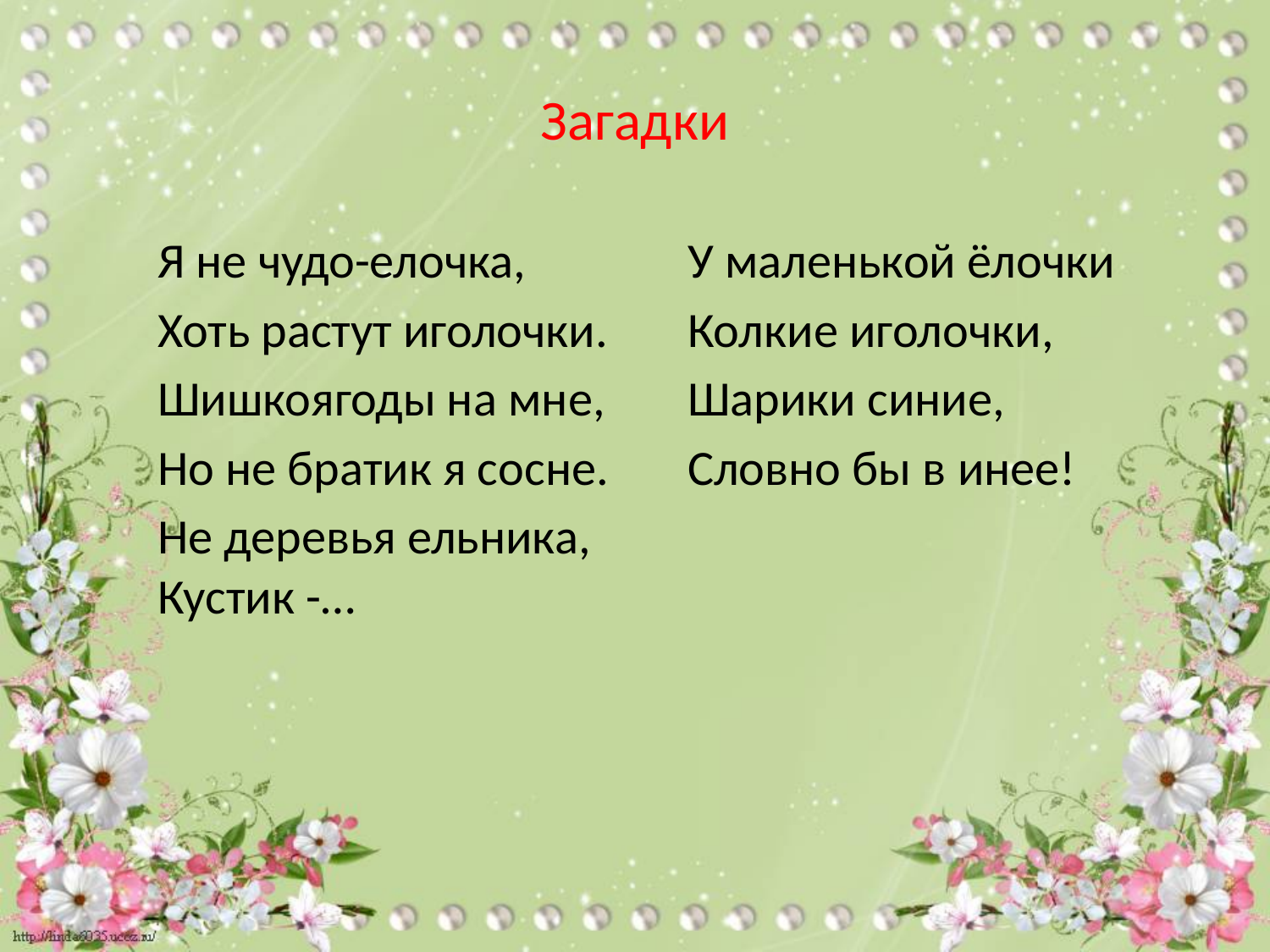

# Загадки
Я не чудо-елочка,
Хоть растут иголочки.
Шишкоягоды на мне,
Но не братик я сосне.
Не деревья ельника, Кустик -…
У маленькой ёлочки
Колкие иголочки,
Шарики синие,
Словно бы в инее!